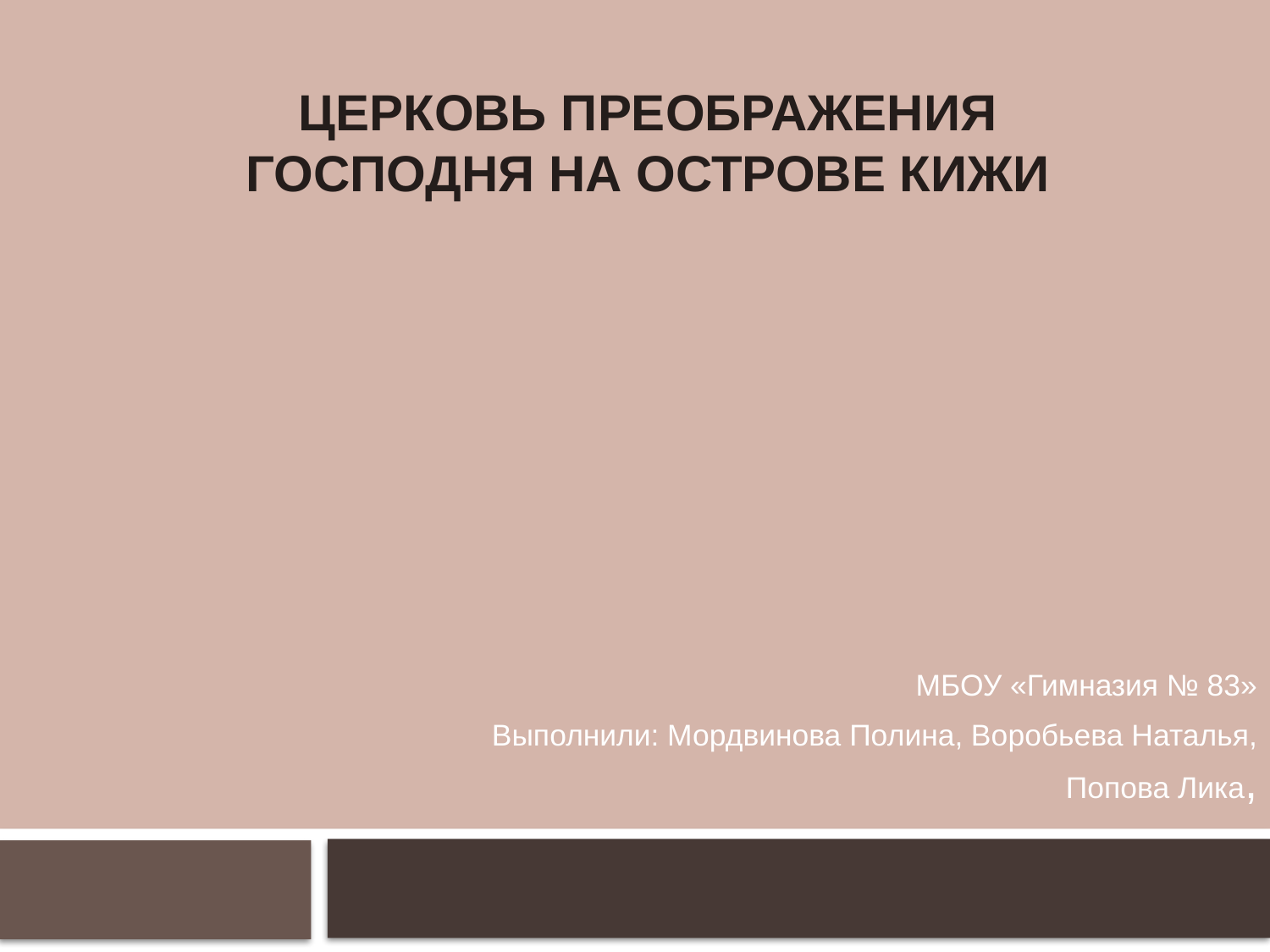

# Церковь Преображения Господня на острове Кижи
МБОУ «Гимназия № 83»
	Выполнили: Мордвинова Полина, Воробьева Наталья, Попова Лика,